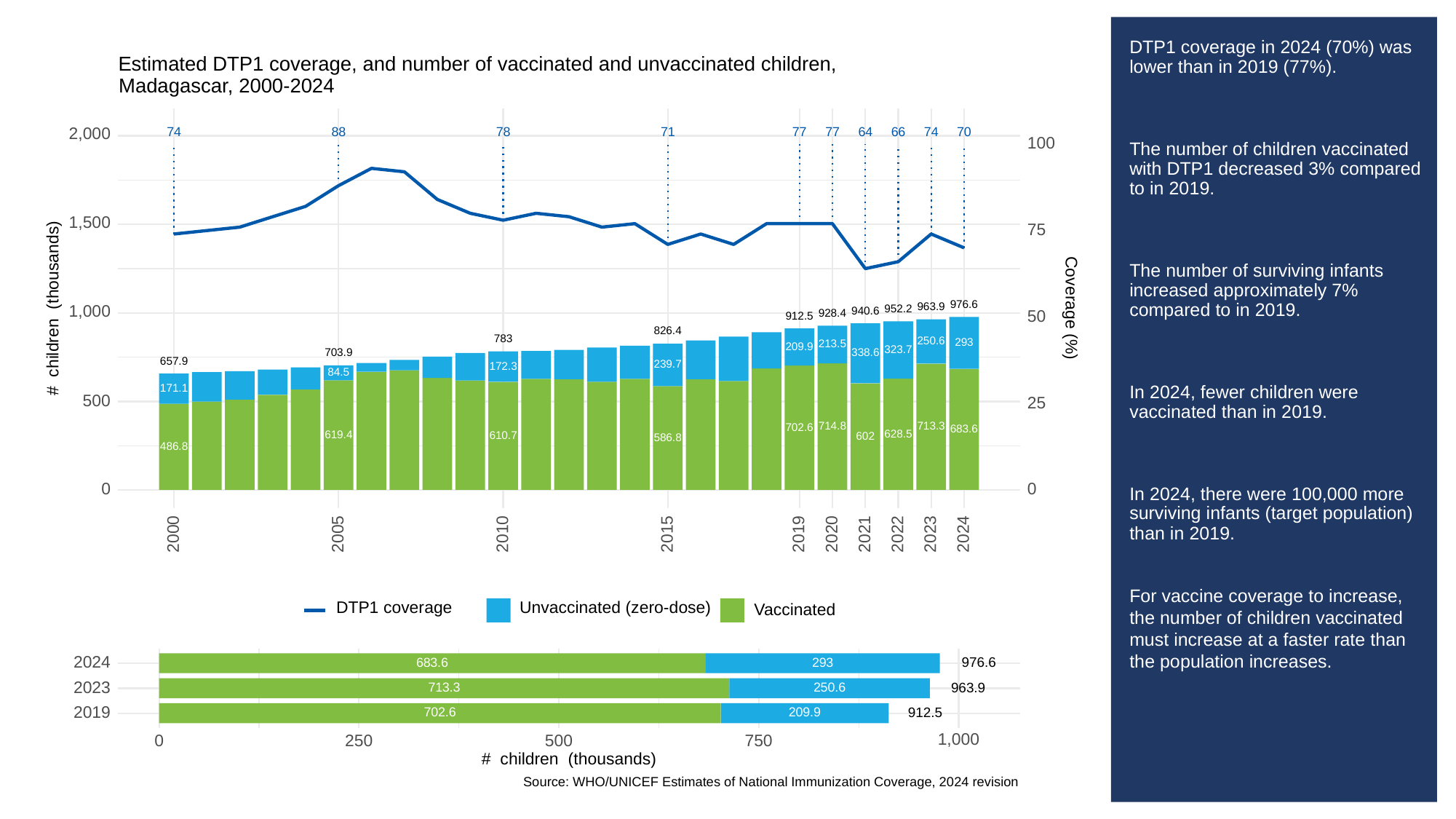

# DTP1 coverage in 2024 (70%) was lower than in 2019 (77%).

The number of children vaccinated with DTP1 decreased 3% compared to in 2019.

The number of surviving infants increased approximately 7% compared to in 2019.

In 2024, fewer children were vaccinated than in 2019.

In 2024, there were 100,000 more surviving infants (target population) than in 2019.

For vaccine coverage to increase, the number of children vaccinated must increase at a faster rate than the population increases.

Estimated DTP1 coverage, and number of vaccinated and unvaccinated children,
Madagascar, 2000-2024

2,000
88
78
64
66
70
71
74
74
77
77

100

1,500

75

#  children  (thousands)
Coverage (%)
976.6
963.9
1,000
952.2
940.6
928.4
50
912.5

826.4

783

250.6
293
213.5

209.9

323.7

703.9
338.6

657.9

239.7
172.3

84.5

171.1

500
25

714.8
713.3
702.6
683.6
628.5
619.4
610.7
602
586.8
486.8

0
0

2023
2000
2005
2010
2015
2019
2020
2021
2022
2024

Unvaccinated (zero-dose)
DTP1 coverage
Vaccinated

2024
976.6
683.6
293

2023
963.9
713.3
250.6

2019
912.5
702.6
209.9

1,000
0
250
500
750
#  children  (thousands)
Source: WHO/UNICEF Estimates of National Immunization Coverage, 2024 revision